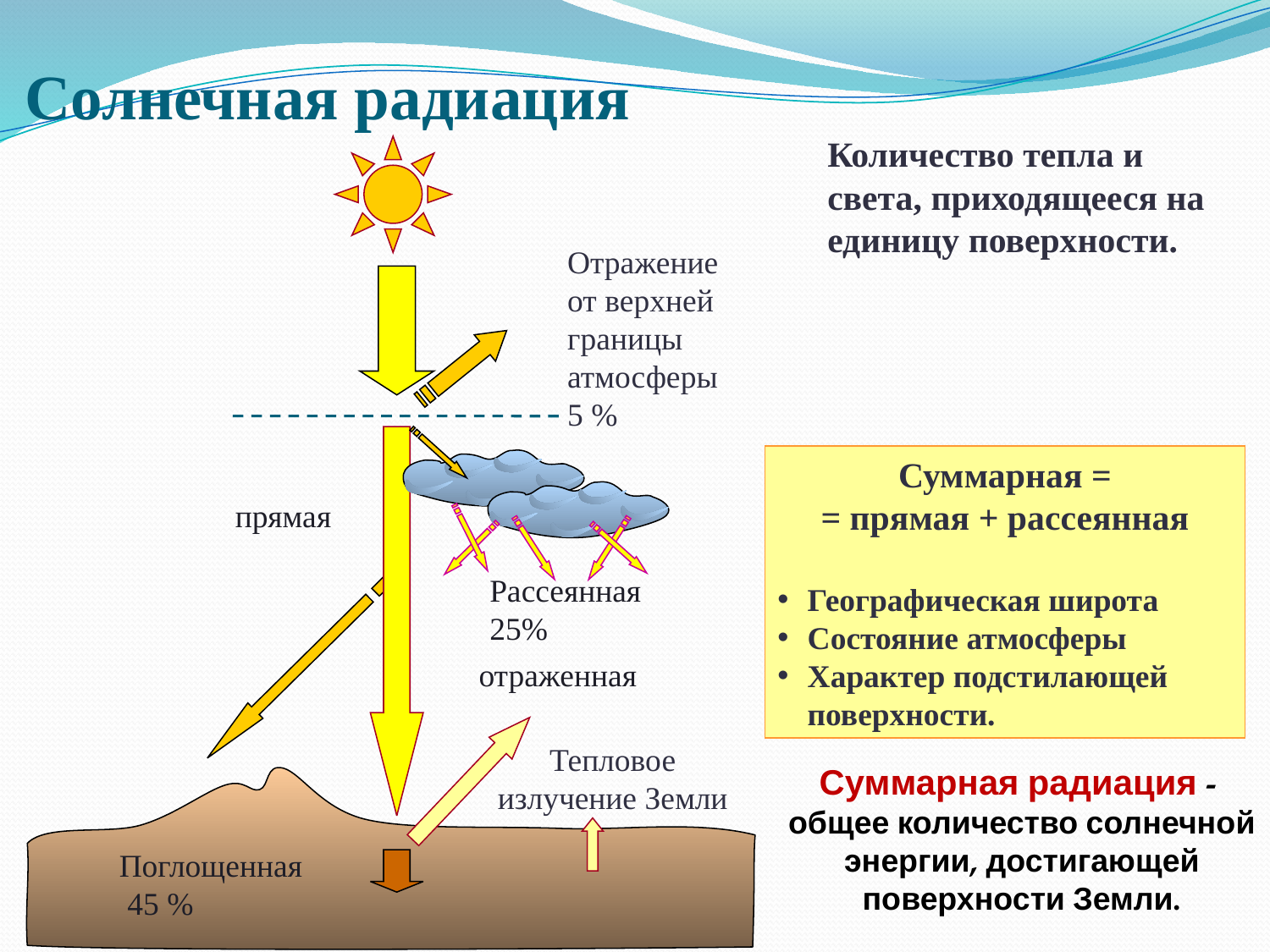

# Солнечная радиация
Количество тепла и света, приходящееся на единицу поверхности.

Отражение от верхней
границы атмосферы 5 %

Суммарная =
= прямая + рассеянная

Географическая широта
Состояние атмосферы
Характер подстилающей поверхности.

прямая

Рассеянная
25%
отраженная

Добавить пояснения
 и картинки к видам радиации
Тепловое
излучение Земли
Суммарная радиация -  общее количество солнечной энергии, достигающей поверхности Земли.

Поглощенная
 45 %